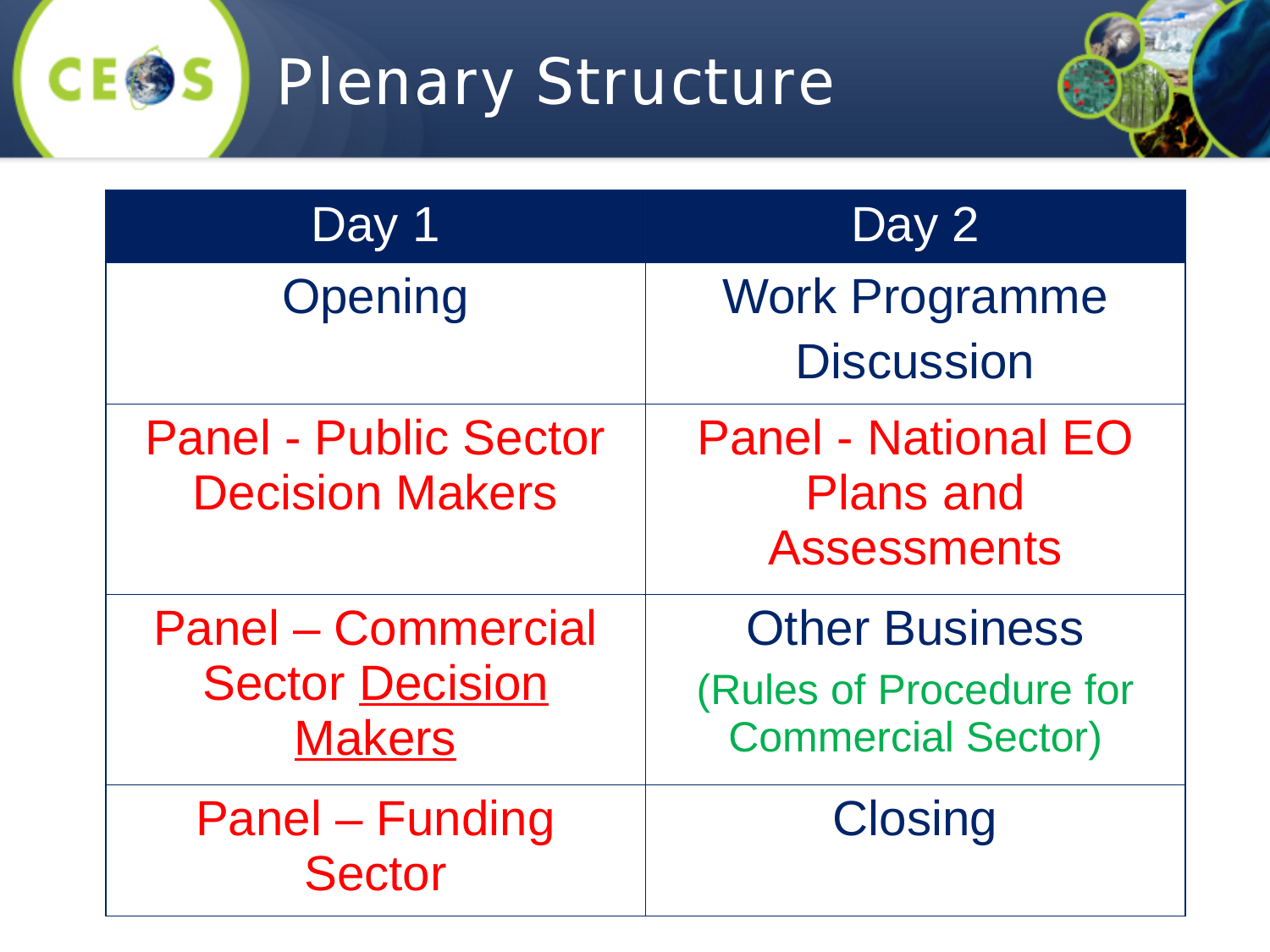

Plenary Structure
| Day 1 | Day 2 |
| --- | --- |
| Opening | Work Programme Discussion |
| Panel - Public Sector Decision Makers | Panel - National EO Plans and Assessments |
| Panel – Commercial Sector Decision Makers | Other Business (Rules of Procedure for Commercial Sector) |
| Panel – Funding Sector | Closing |